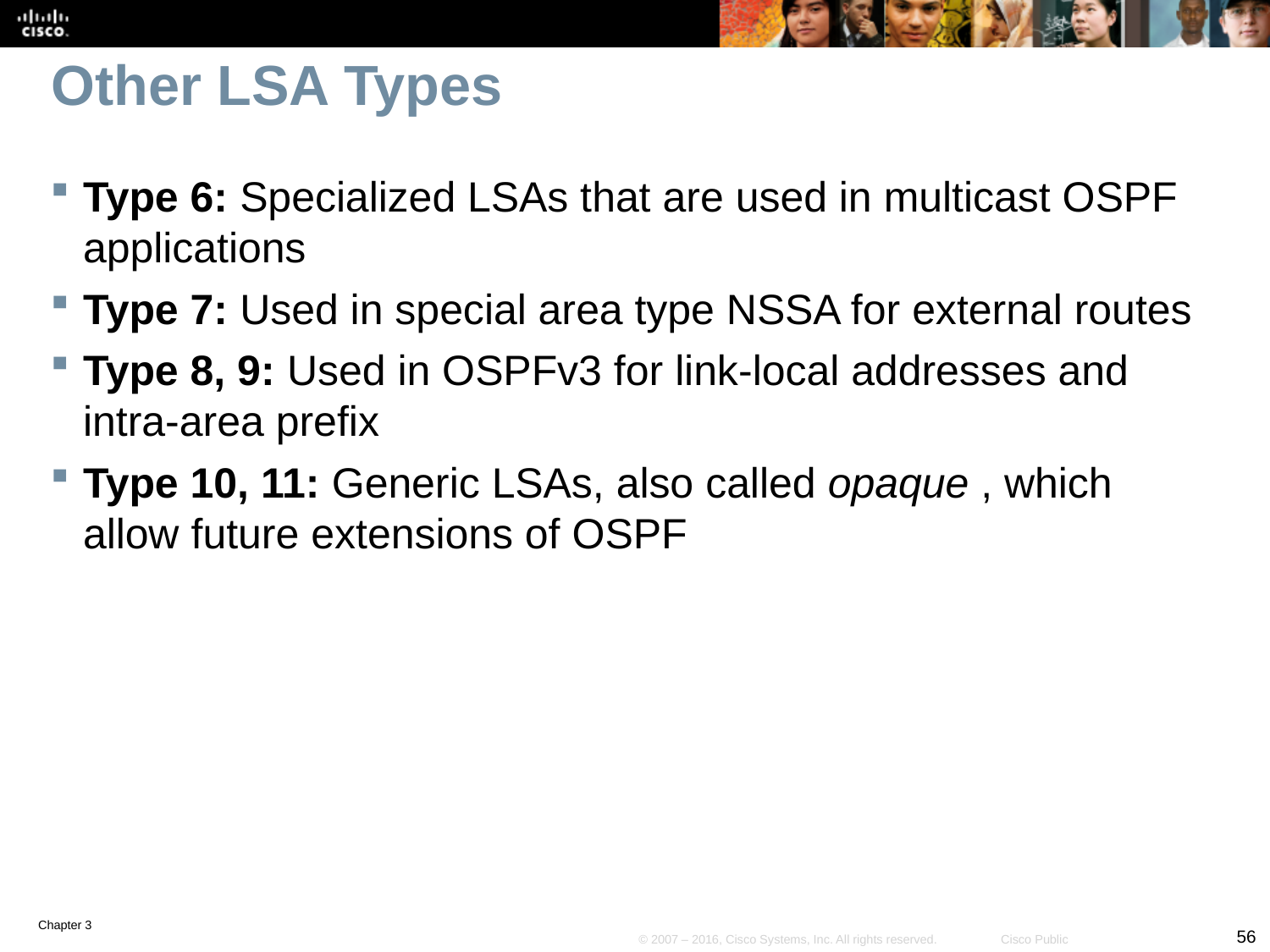

# Other LSA Types
Type 6: Specialized LSAs that are used in multicast OSPF applications
Type 7: Used in special area type NSSA for external routes
Type 8, 9: Used in OSPFv3 for link-local addresses and intra-area prefix
Type 10, 11: Generic LSAs, also called opaque , which allow future extensions of OSPF